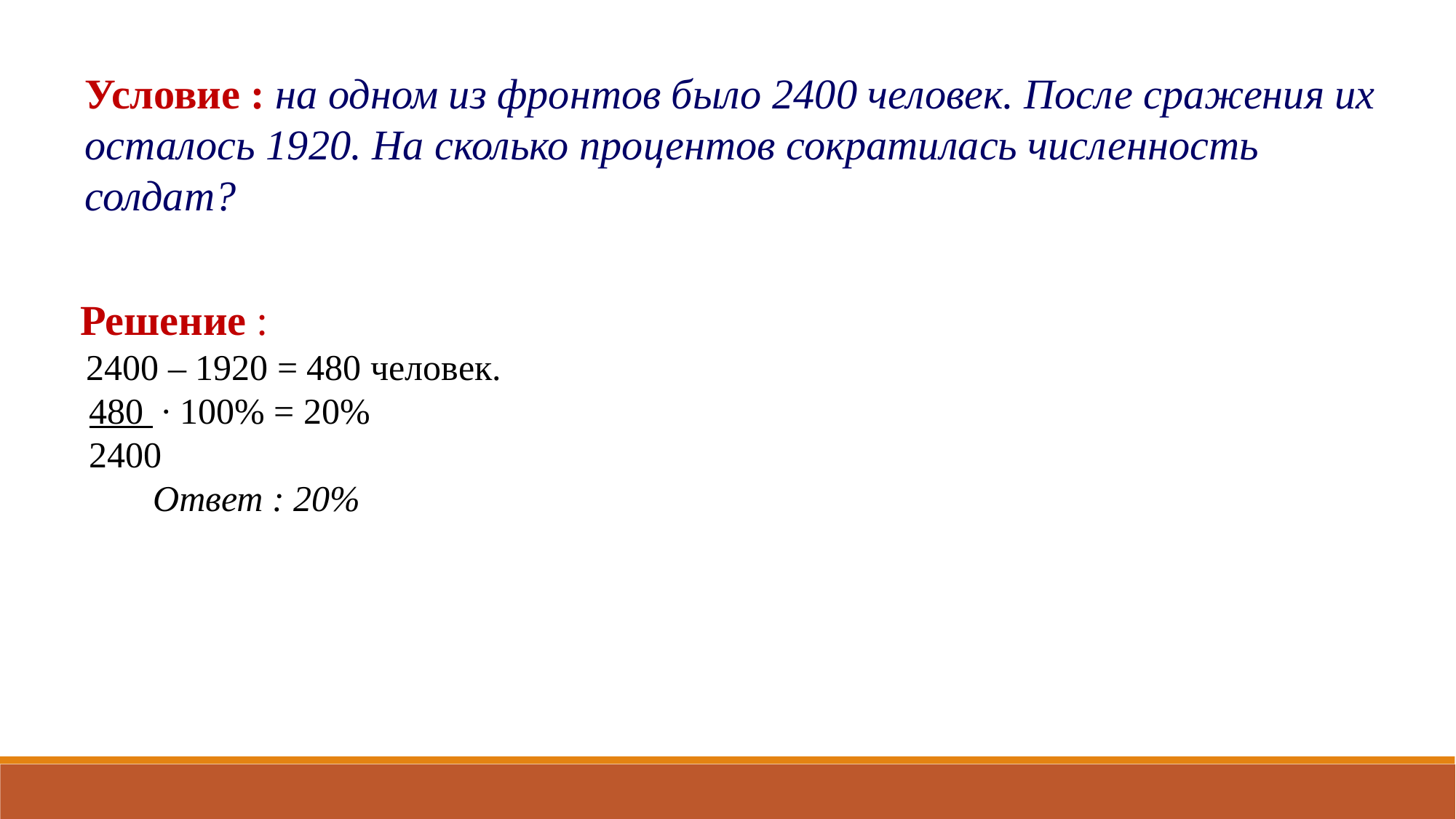

Условие : на одном из фронтов было 2400 человек. После сражения их
осталось 1920. На сколько процентов сократилась численность
солдат?
Решение :
 2400 – 1920 = 480 человек.
 480  ∙ 100% = 20%
 2400
        Ответ : 20%